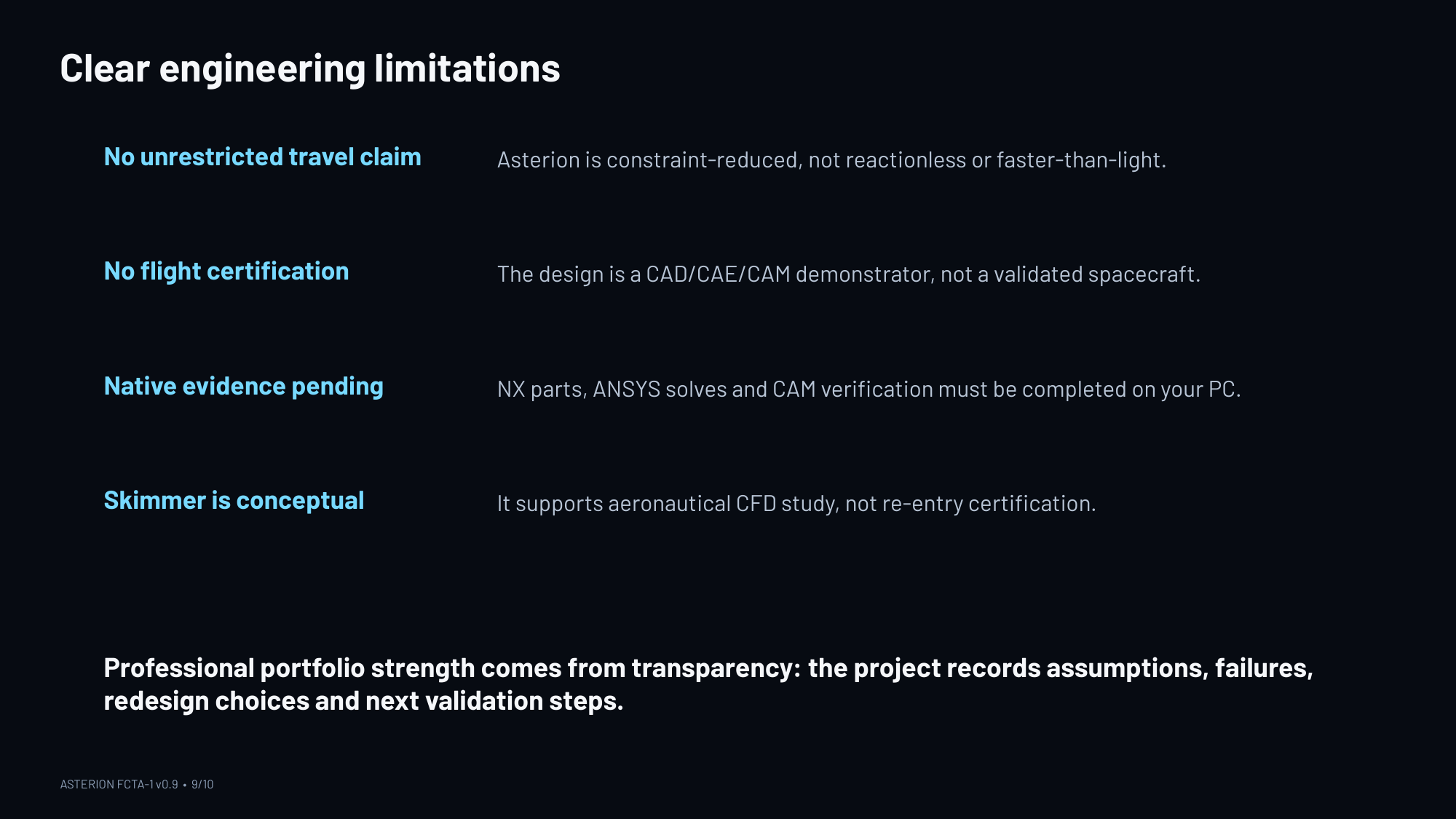

Clear engineering limitations
Asterion is constraint-reduced, not reactionless or faster-than-light.
No unrestricted travel claim
The design is a CAD/CAE/CAM demonstrator, not a validated spacecraft.
No flight certification
NX parts, ANSYS solves and CAM verification must be completed on your PC.
Native evidence pending
It supports aeronautical CFD study, not re-entry certification.
Skimmer is conceptual
Professional portfolio strength comes from transparency: the project records assumptions, failures, redesign choices and next validation steps.
ASTERION FCTA-1 v0.9  •  9/10